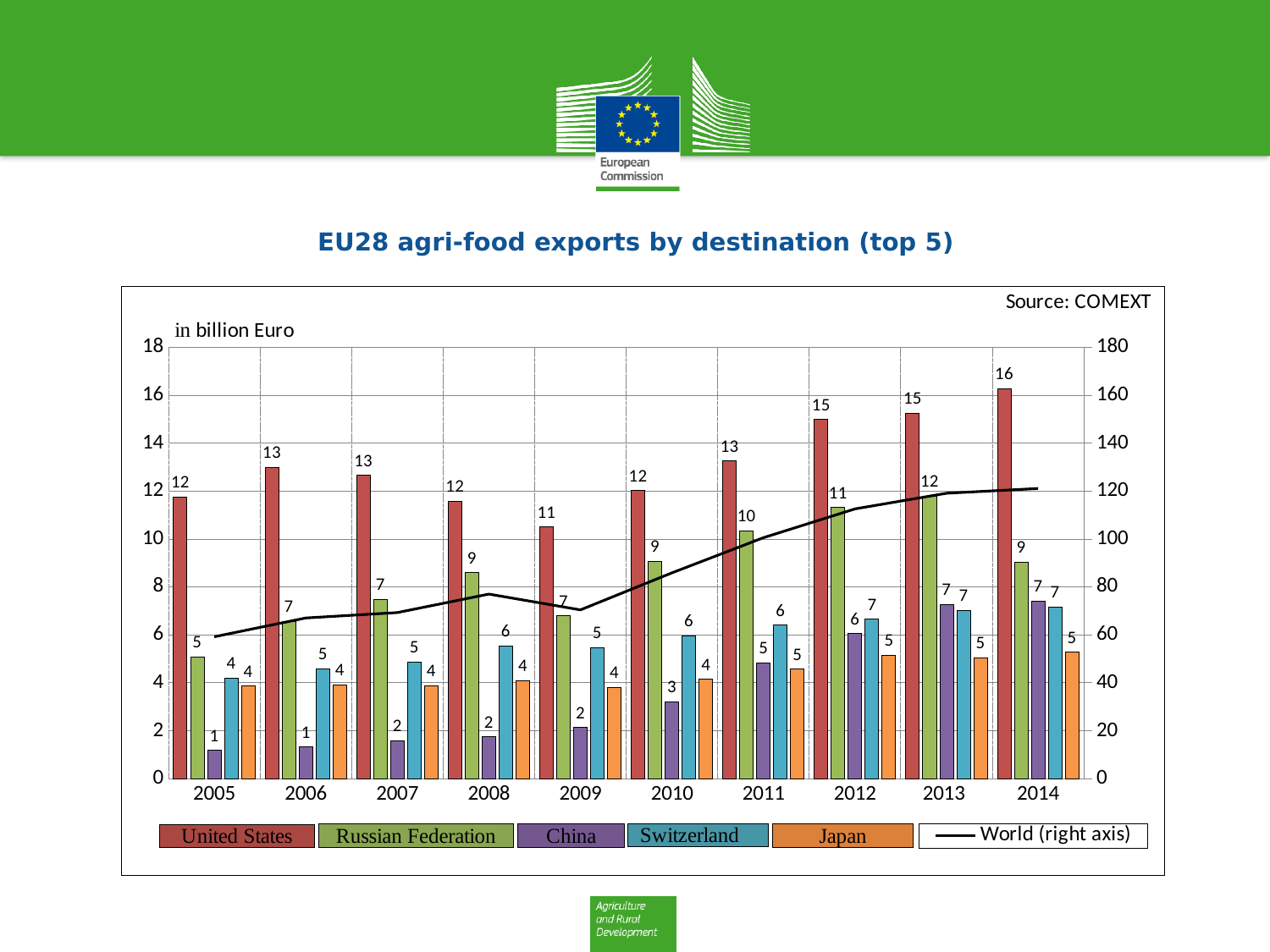

EU28 agri-food exports by destination (top 5)

### Chart

| Category |  |  |  |  |  |  |
|---|---|---|---|---|---|---|
| 2005 | 11.7548999 | 5.080316519999999 | 1.19518225 | 4.20811132 | 3.87825918 | 59.25019861 |
| 2006 | 12.986924609999999 | 6.56086572 | 1.3354161299999998 | 4.59899126 | 3.92786583 | 67.09031909000001 |
| 2007 | 12.657258689999999 | 7.48811475 | 1.58164498 | 4.87913935 | 3.88134062 | 69.33316286 |
| 2008 | 11.58242501 | 8.60089504 | 1.76152778 | 5.54122395 | 4.09551776 | 77.05391596 |
| 2009 | 10.51376817 | 6.79312403 | 2.13680665 | 5.482717940000001 | 3.81870858 | 70.45758459000001 |
| 2010 | 12.023756070000001 | 9.07014777 | 3.22312048 | 5.96923548 | 4.15870911 | 85.91672831 |
| 2011 | 13.250965800000001 | 10.343817810000001 | 4.84490572 | 6.4037770400000005 | 4.5838025899999995 | 100.58940319 |
| 2012 | 14.997859949999999 | 11.31159247 | 6.052231320000001 | 6.6640776200000005 | 5.14482492 | 112.61302176000001 |
| 2013  | 15.24275592 | 11.79281313 | 7.26682366 | 7.03021995 | 5.0572298899999995 | 119.12828198000001 |
| 2014 | 16.273966050000002 | 9.031830099999999 | 7.4192703600000005 | 7.16803981 | 5.27755854 | 121.11089345 |